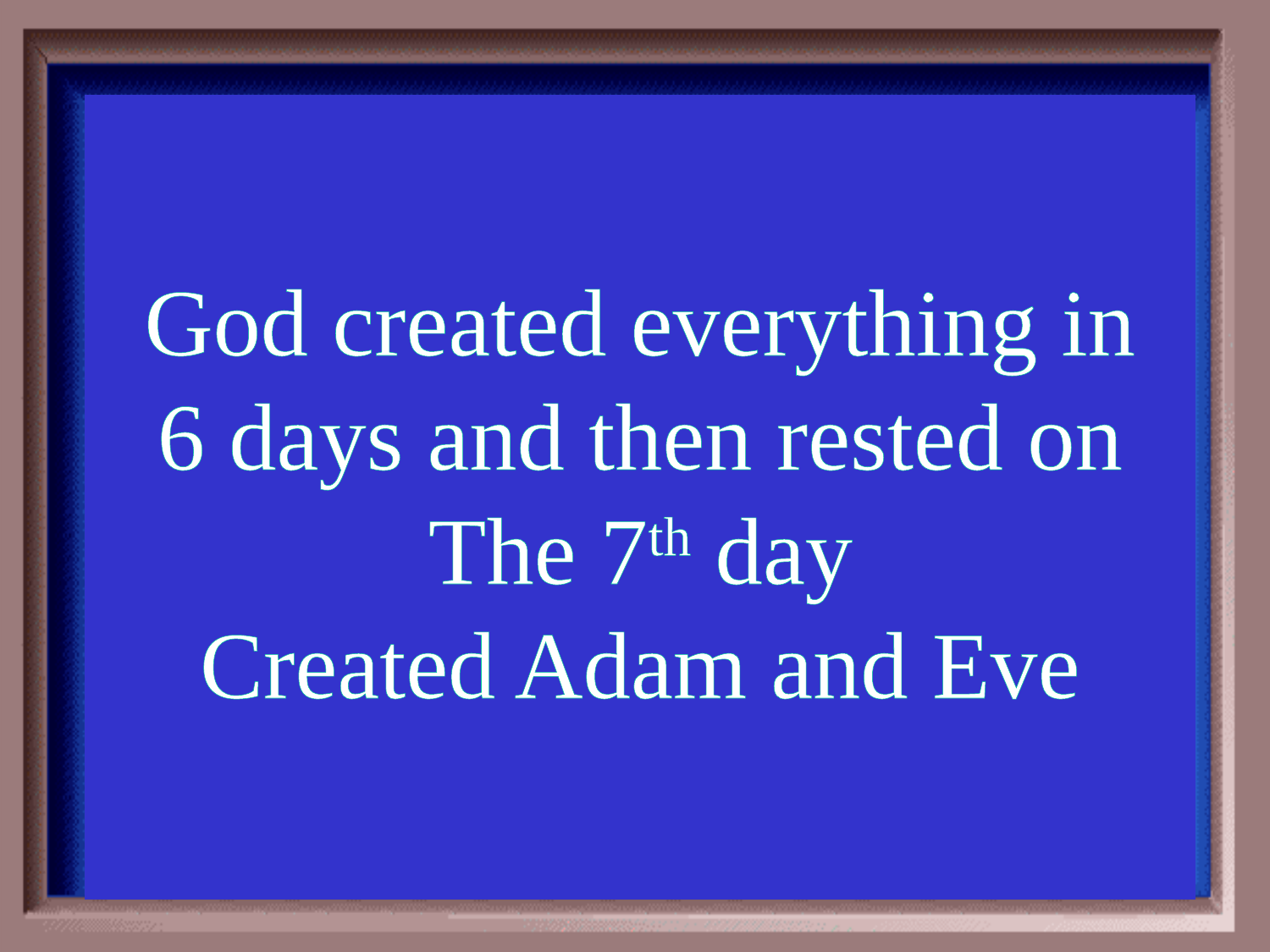

Category #2 $200 Question

God created everything in
6 days and then rested on
The 7th day
Created Adam and Eve